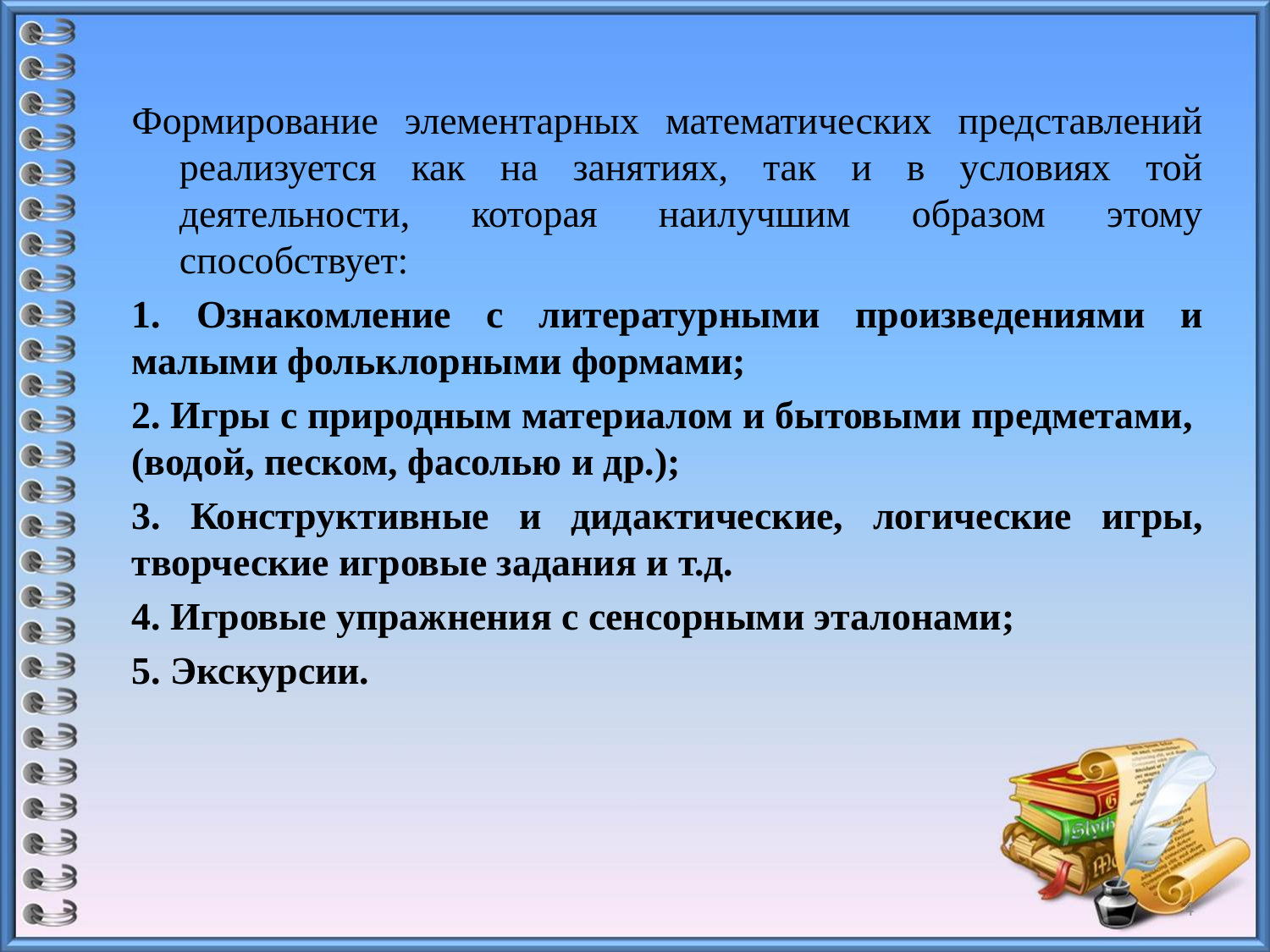

Формирование элементарных математических представлений реализуется как на занятиях, так и в условиях той деятельности, которая наилучшим образом этому способствует:
1. Ознакомление с литературными произведениями и малыми фольклорными формами;
2. Игры с природным материалом и бытовыми предметами,  (водой, песком, фасолью и др.);
3. Конструктивные и дидактические, логические игры, творческие игровые задания и т.д.
4. Игровые упражнения с сенсорными эталонами;
5. Экскурсии.

4